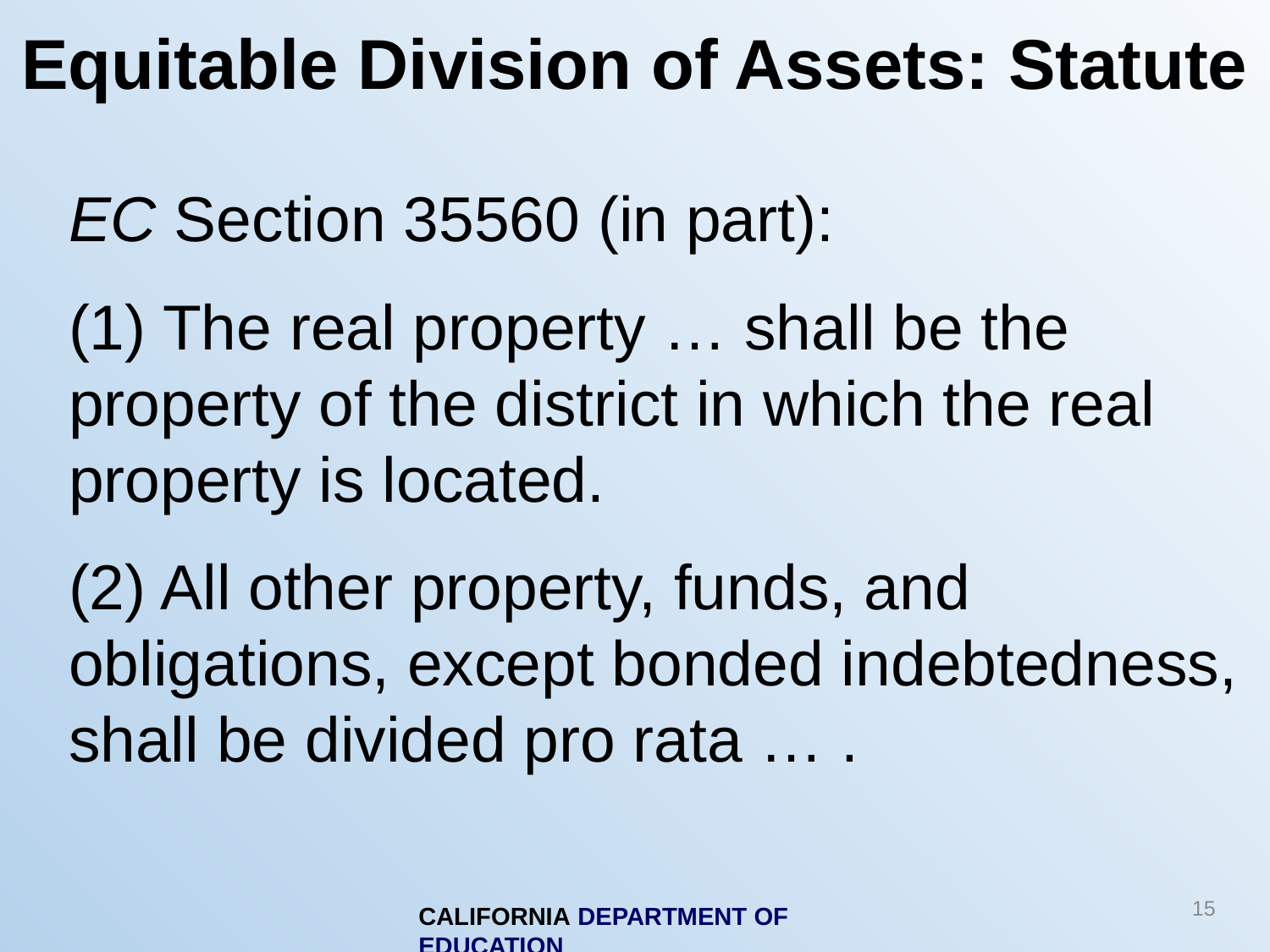

# Equitable Division of Assets: Statute
EC Section 35560 (in part):
(1) The real property … shall be the property of the district in which the real property is located.
(2) All other property, funds, and obligations, except bonded indebtedness, shall be divided pro rata … .
15